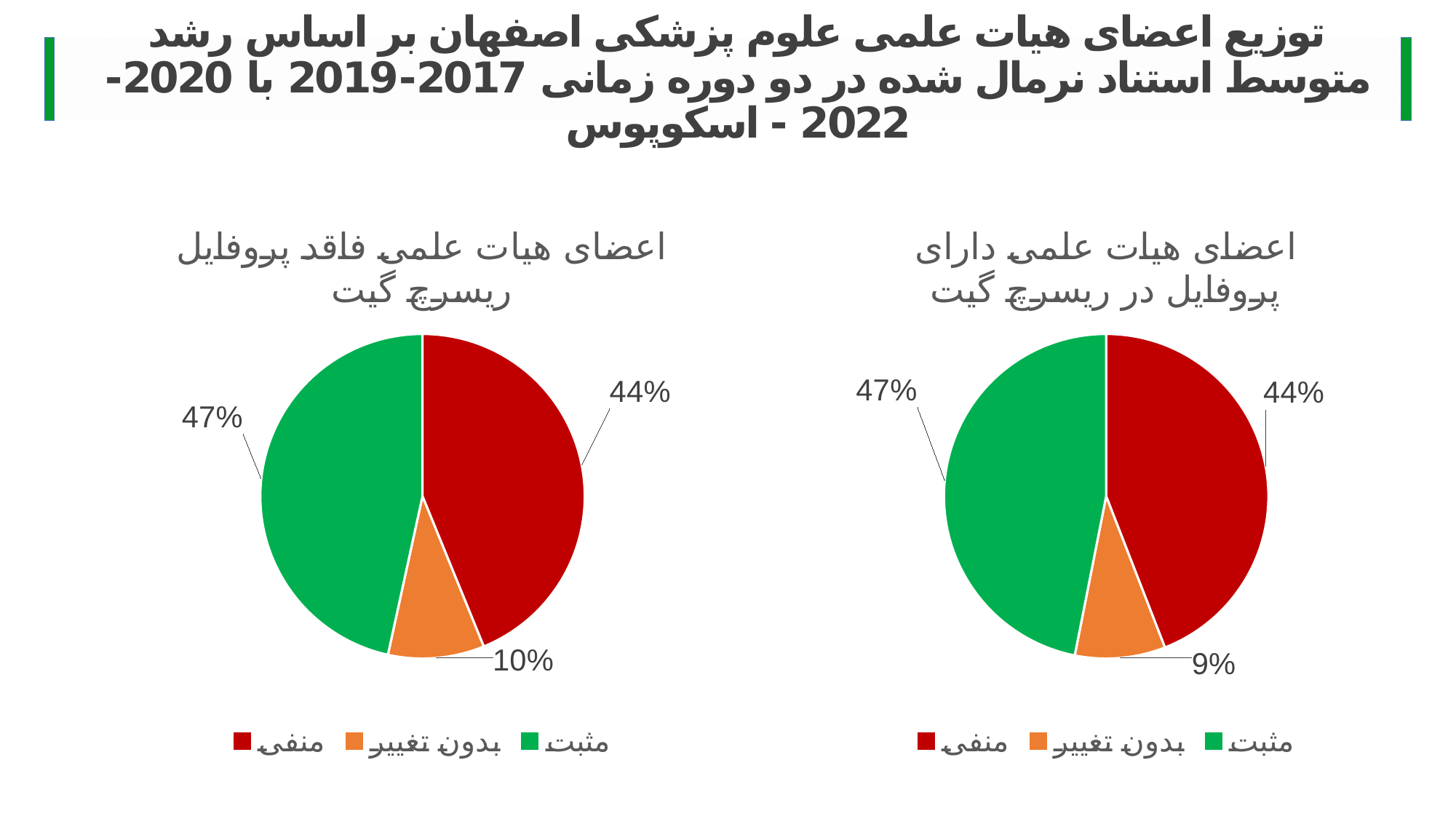

توزیع اعضای هیات علمی علوم پزشکی اصفهان بر اساس رشد متوسط استناد نرمال شده در دو دوره زمانی 2017-2019 با 2020-2022 - اسکوپوس

### Chart: اعضای هیات علمی فاقد پروفایل ریسرچ گیت

| Category |  |
|---|---|
| منفی | 0.4383561643835616 |
| بدون تغییر | 0.0958904109589041 |
| مثبت | 0.4657534246575342 |

### Chart: اعضای هیات علمی دارای پروفایل در ریسرچ گیت

| Category |  |
|---|---|
| منفی | 0.4409937888198758 |
| بدون تغییر | 0.09006211180124224 |
| مثبت | 0.468944099378882 |